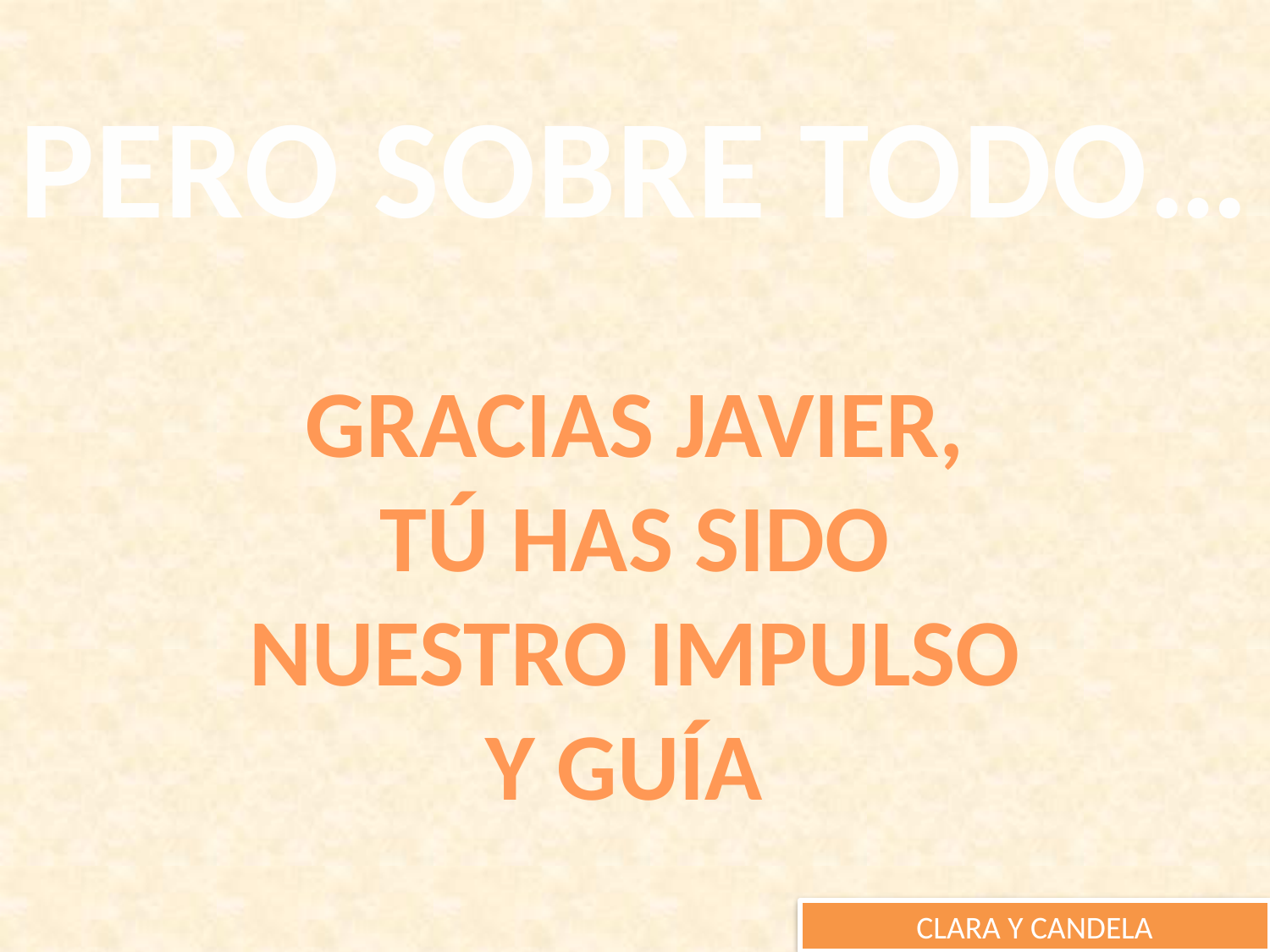

PERO SOBRE TODO…
GRACIAS JAVIER,
 TÚ HAS SIDO
NUESTRO IMPULSO
Y GUÍA
CLARA Y CANDELA